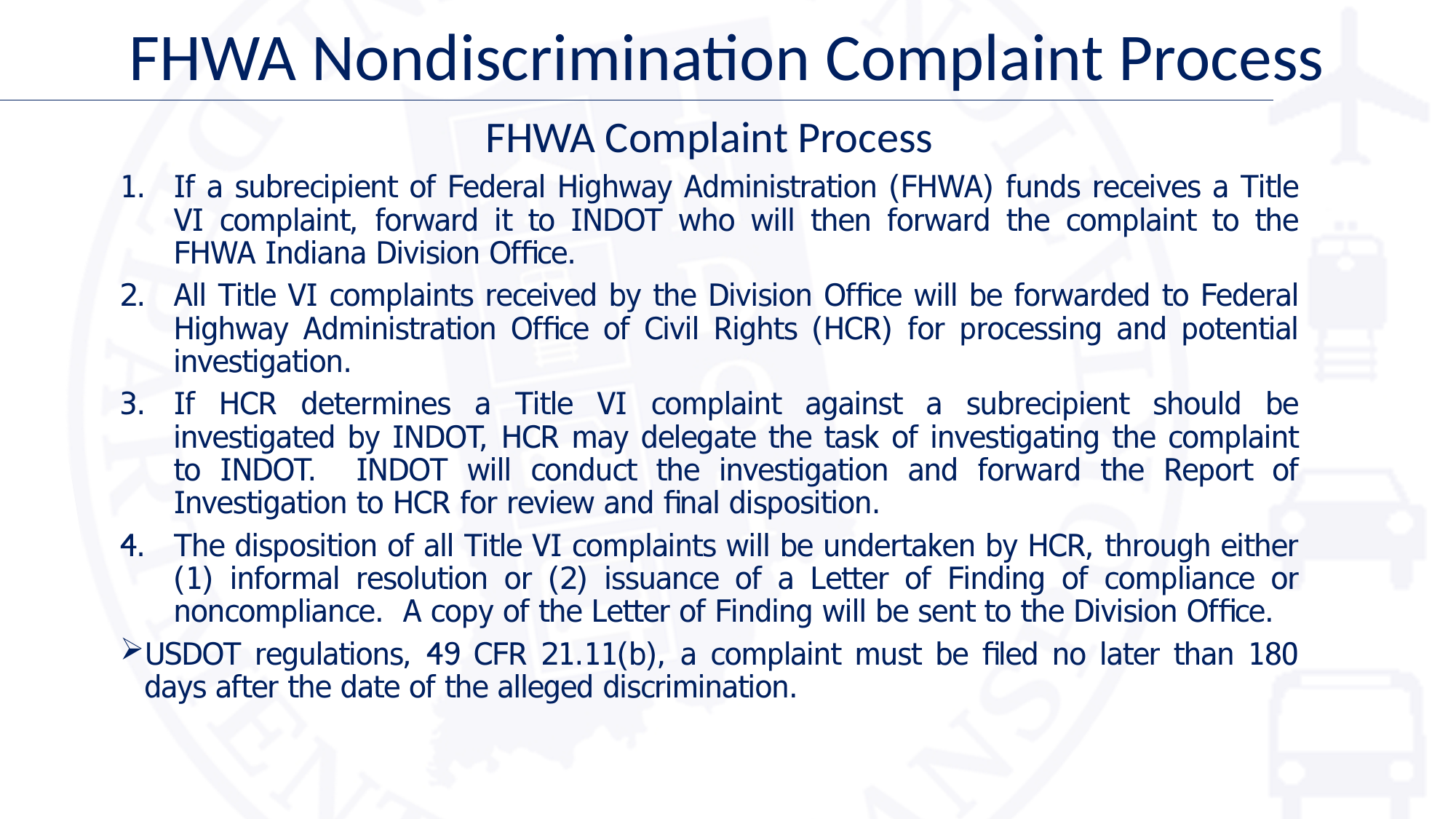

# FHWA Nondiscrimination Complaint Process
FHWA Complaint Process
If a subrecipient of Federal Highway Administration (FHWA) funds receives a Title VI complaint, forward it to INDOT who will then forward the complaint to the FHWA Indiana Division Office.
All Title VI complaints received by the Division Office will be forwarded to Federal Highway Administration Office of Civil Rights (HCR) for processing and potential investigation.
If HCR determines a Title VI complaint against a subrecipient should be investigated by INDOT, HCR may delegate the task of investigating the complaint to INDOT.  INDOT will conduct the investigation and forward the Report of Investigation to HCR for review and final disposition.
The disposition of all Title VI complaints will be undertaken by HCR, through either (1) informal resolution or (2) issuance of a Letter of Finding of compliance or noncompliance.  A copy of the Letter of Finding will be sent to the Division Office.
USDOT regulations, 49 CFR 21.11(b), a complaint must be filed no later than 180 days after the date of the alleged discrimination.